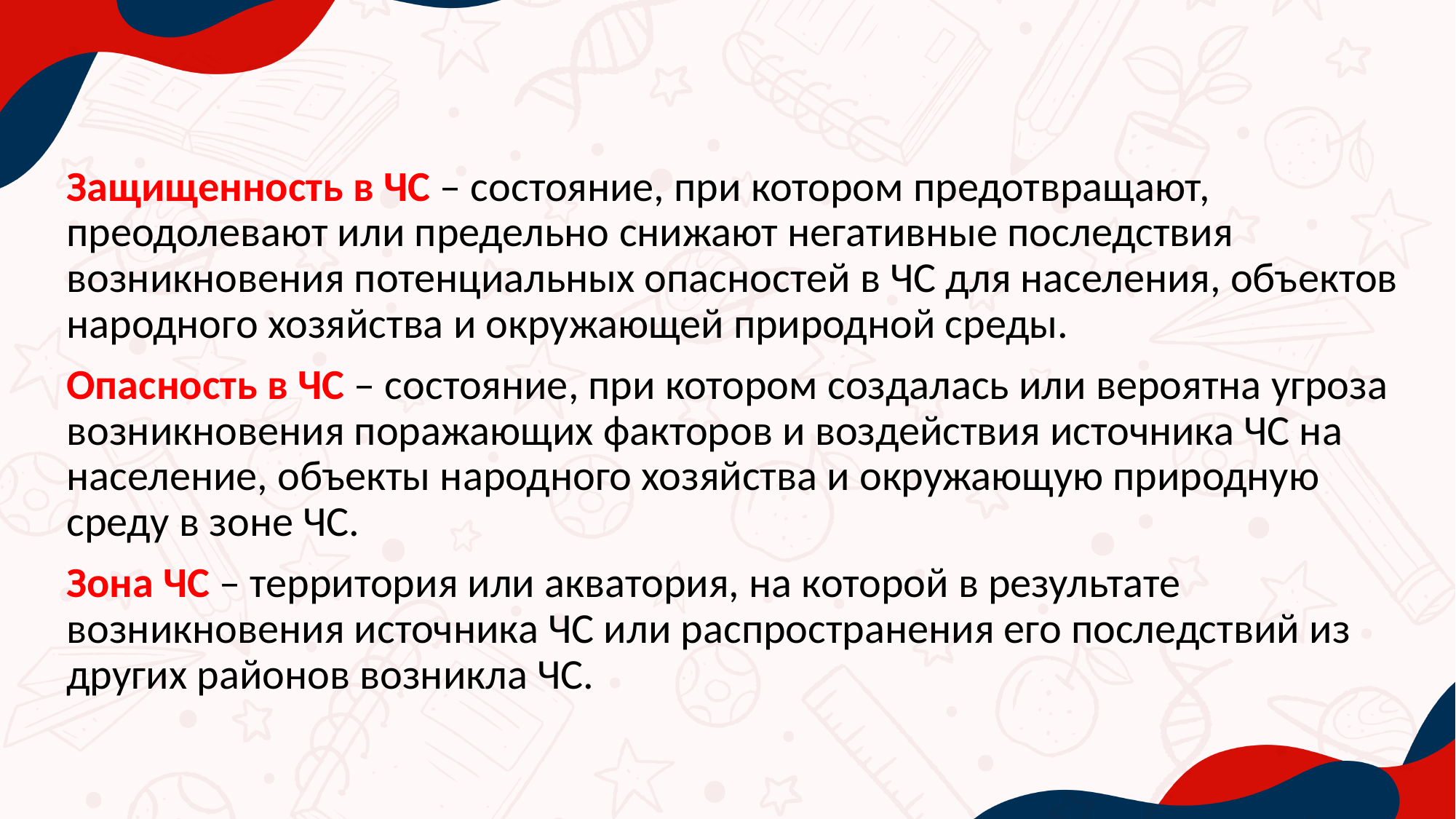

Защищенность в ЧС – состояние, при котором предотвращают, преодолевают или предельно снижают негативные последствия возникновения потенциальных опасностей в ЧС для населения, объектов народного хозяйства и окружающей природной среды.
Опасность в ЧС – состояние, при котором создалась или вероятна угроза возникновения поражающих факторов и воздействия источника ЧС на население, объекты народного хозяйства и окружающую природную среду в зоне ЧС.
Зона ЧС – территория или акватория, на которой в результате возникновения источника ЧС или распространения его последствий из других районов возникла ЧС.